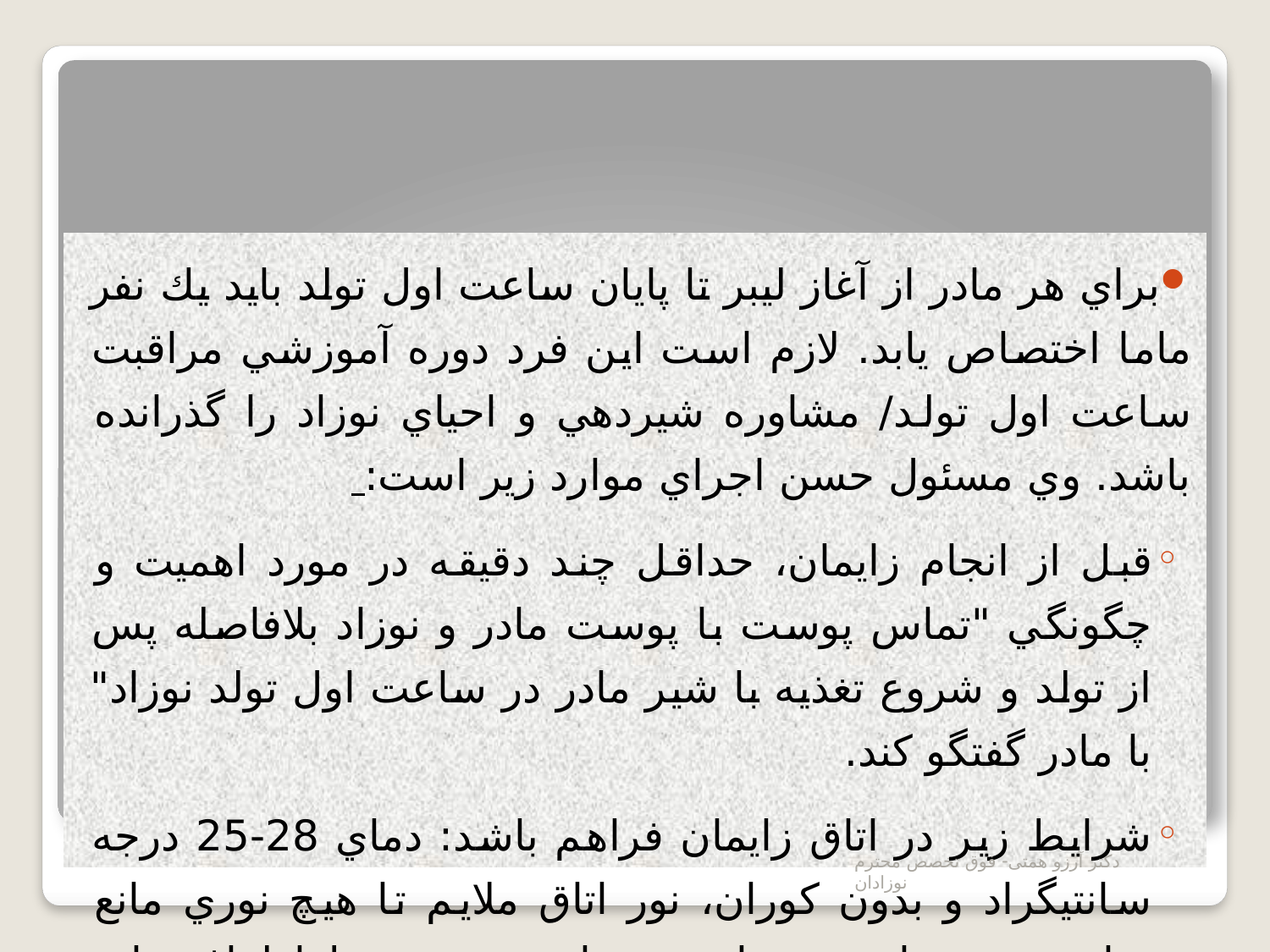

# وظیفه تیم پزشکی در ساعت اول تولد (زایمان طبیعی)
براي هر مادر از آغاز ليبر تا پايان ساعت اول تولد بايد يك نفر ماما اختصاص يابد. لازم است اين فرد دوره آموزشي مراقبت ساعت اول تولد/ مشاوره شيردهي و احياي نوزاد را گذرانده باشد. وي مسئول حسن اجراي موارد زير است:
قبل از انجام زایمان، حداقل چند دقیقه در مورد اهميت و چگونگي "تماس پوست با پوست مادر و نوزاد بلافاصله پس از تولد و شروع تغذيه با شير مادر در ساعت اول تولد نوزاد" با مادر گفتگو کند.
شرايط زير در اتاق زايمان فراهم باشد: دماي 28-25 درجه سانتيگراد و بدون كوران، نور اتاق ملايم تا هيچ نوري مانع تماس چشم با چشم مادر و نوزاد نشود، محیط اطراف مادر آرام باشد و سر و صدا و شلوغی آرامش مادر را به هم نزند.
دکتر آرزو همتی- فوق تخصص محترم نوزادان